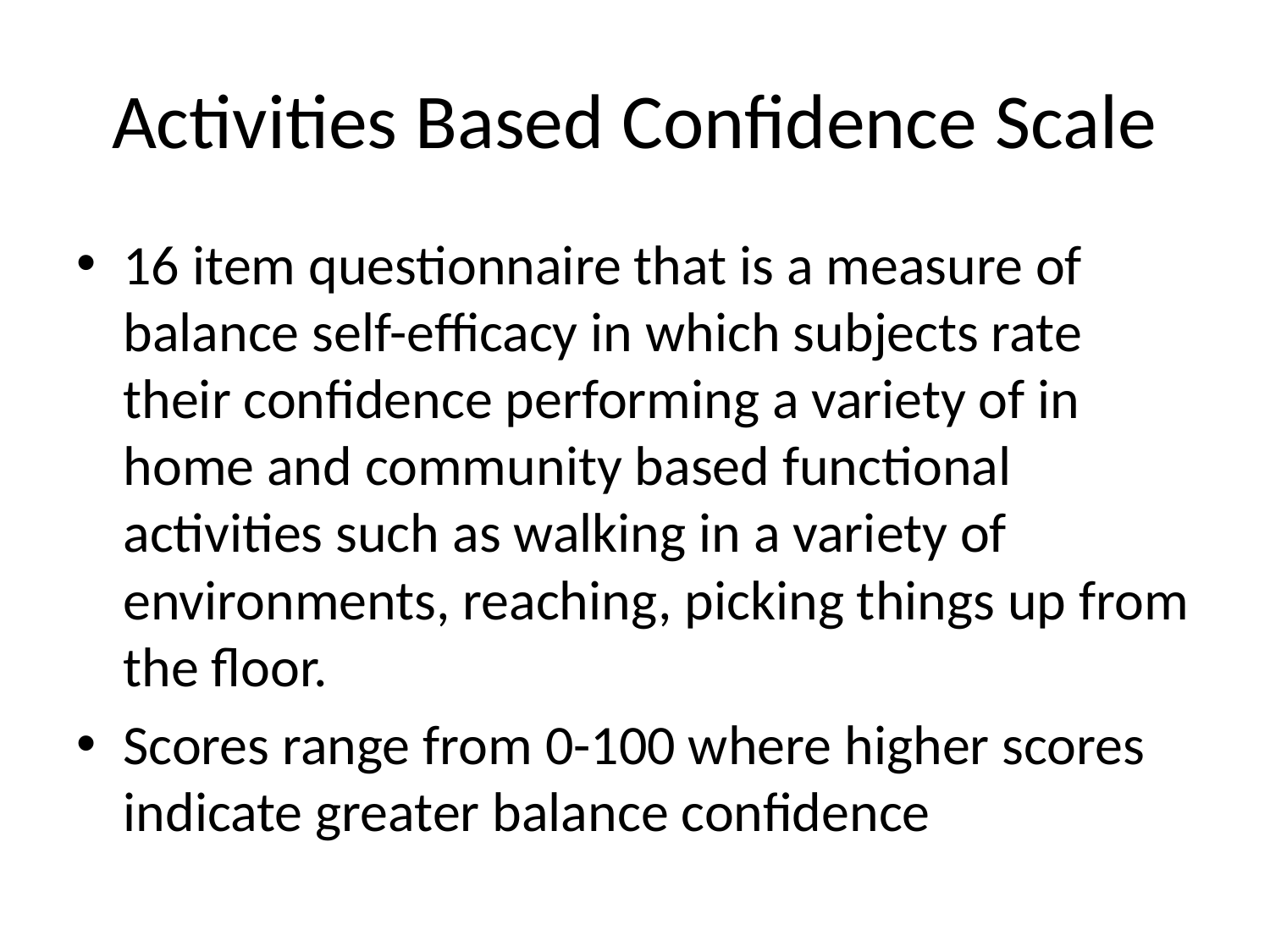

# Activities Based Confidence Scale
16 item questionnaire that is a measure of balance self-efficacy in which subjects rate their confidence performing a variety of in home and community based functional activities such as walking in a variety of environments, reaching, picking things up from the floor.
Scores range from 0-100 where higher scores indicate greater balance confidence